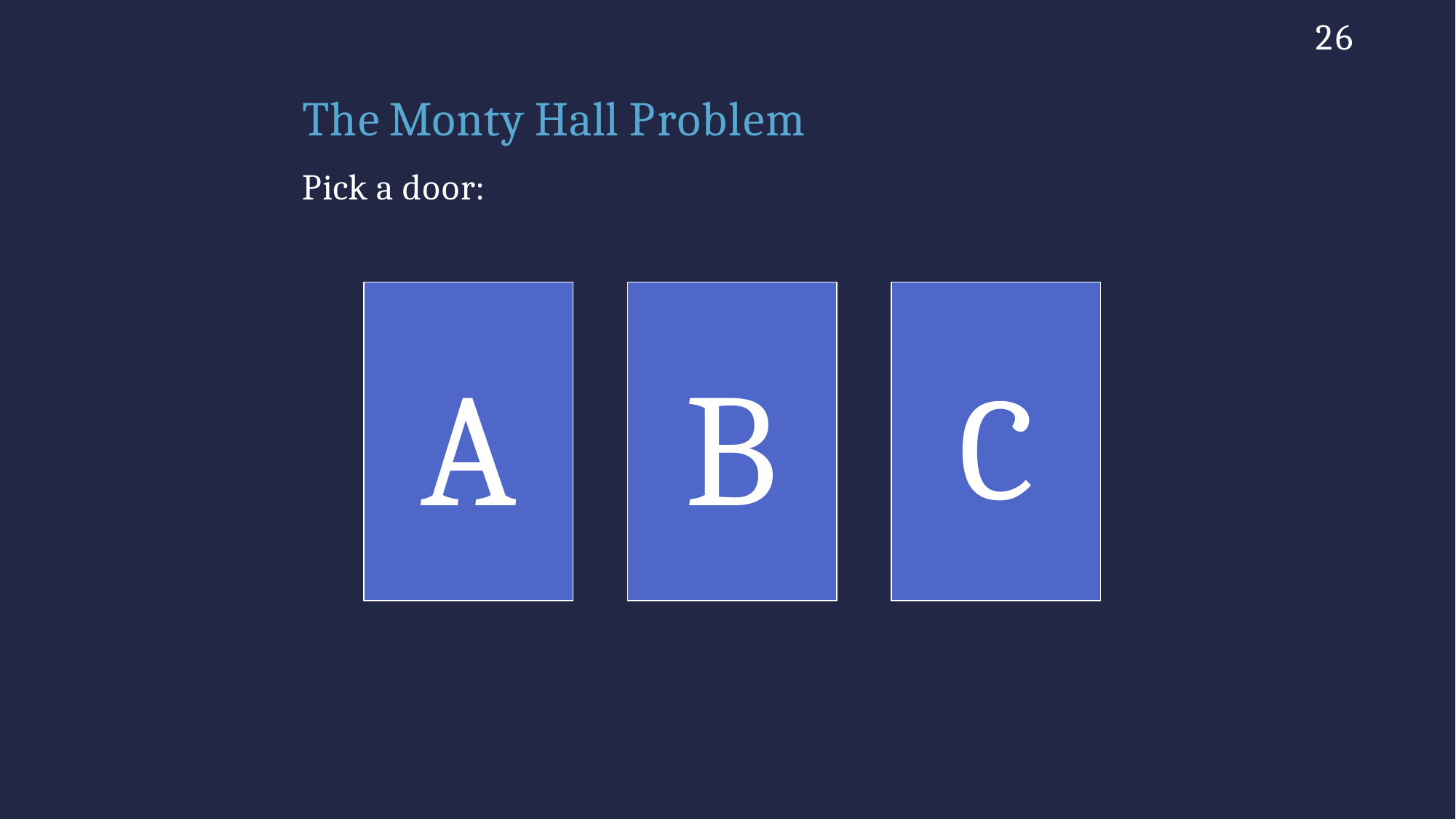

26
The Monty Hall Problem
Pick a door:
A
B
C